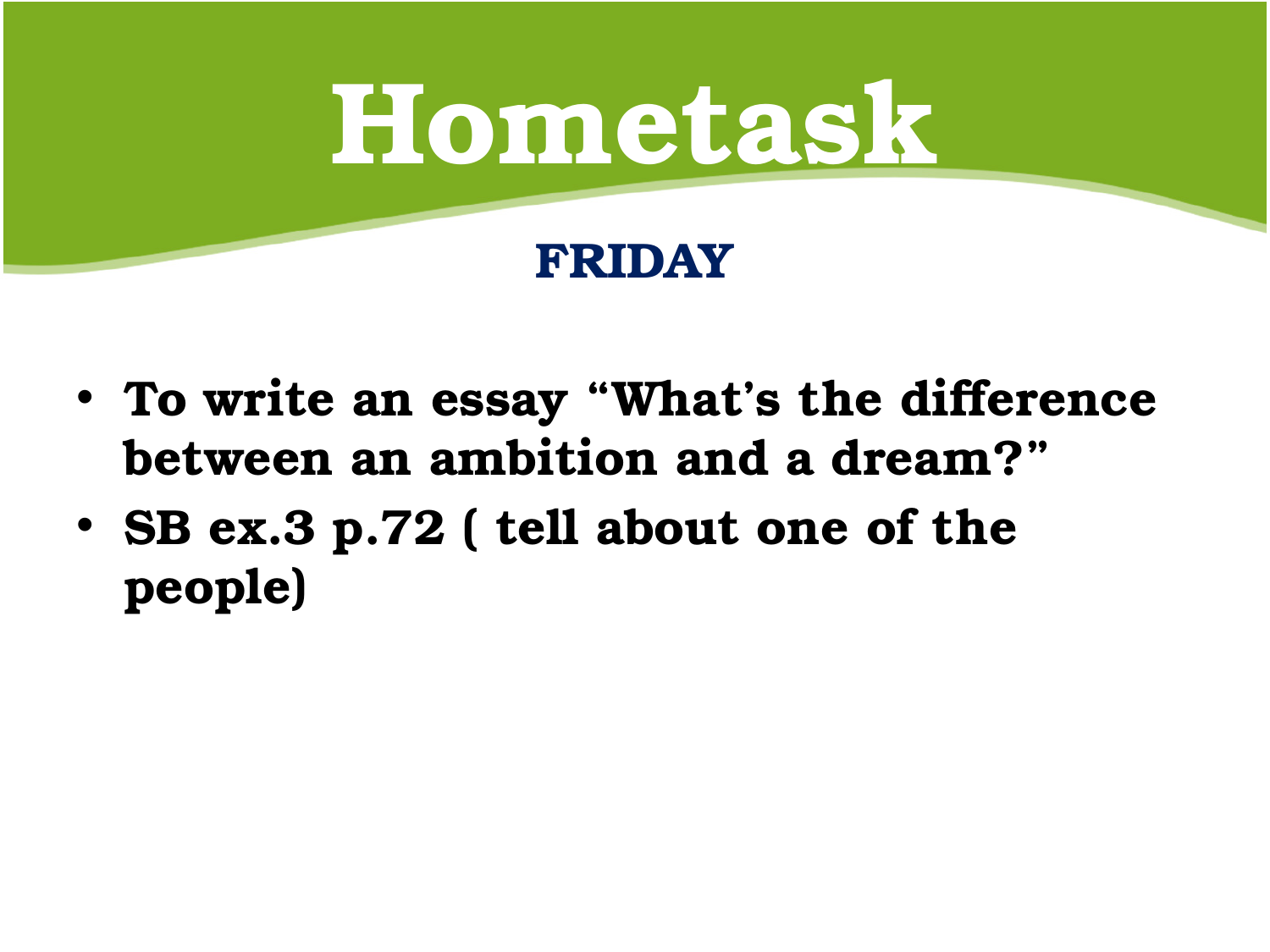

# Hometask
FRIDAY

To write an essay “What’s the difference between an ambition and a dream?”
SB ex.3 p.72 ( tell about one of the people)